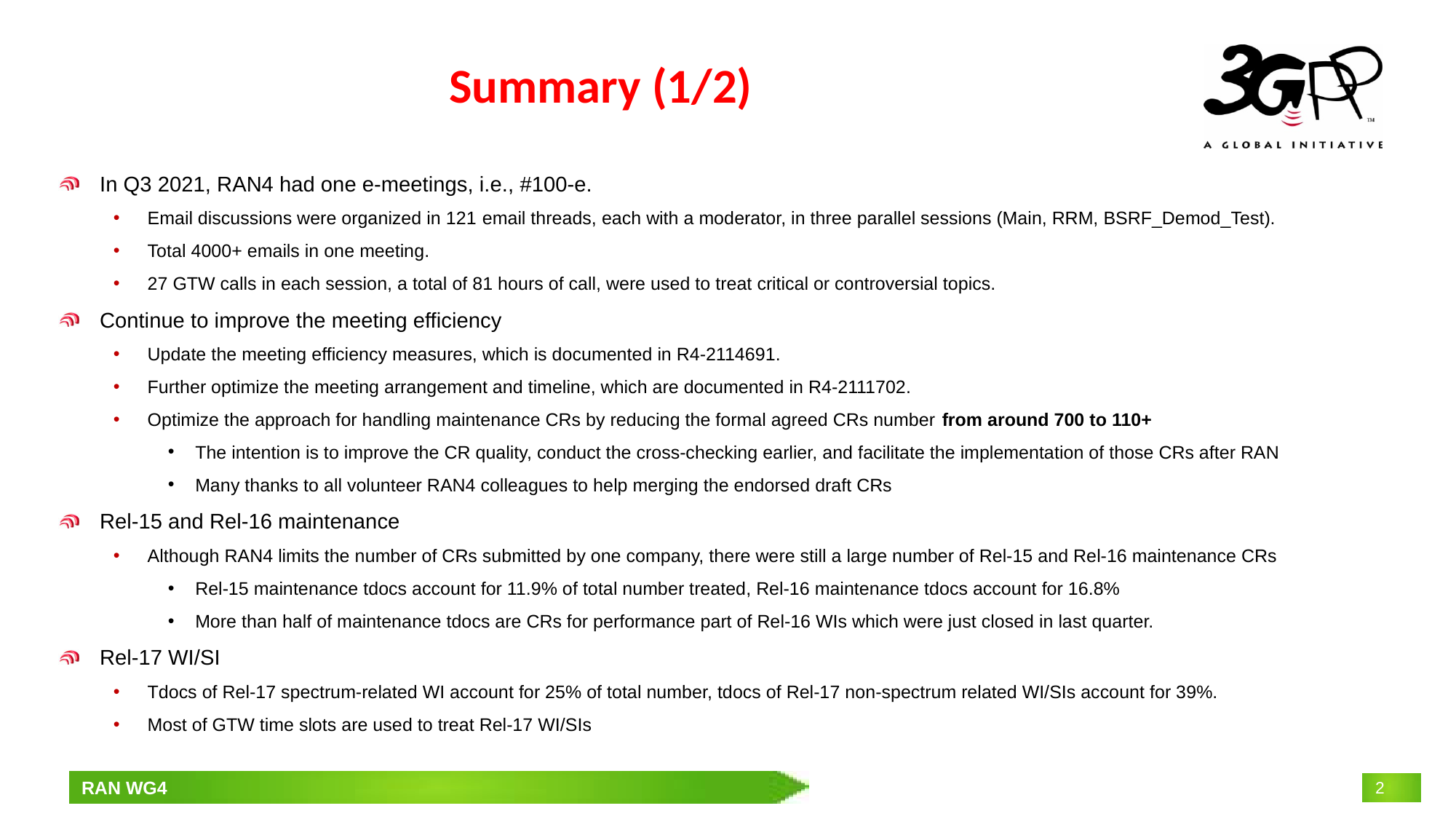

# Summary (1/2)
In Q3 2021, RAN4 had one e-meetings, i.e., #100-e.
Email discussions were organized in 121 email threads, each with a moderator, in three parallel sessions (Main, RRM, BSRF_Demod_Test).
Total 4000+ emails in one meeting.
27 GTW calls in each session, a total of 81 hours of call, were used to treat critical or controversial topics.
Continue to improve the meeting efficiency
Update the meeting efficiency measures, which is documented in R4-2114691.
Further optimize the meeting arrangement and timeline, which are documented in R4-2111702.
Optimize the approach for handling maintenance CRs by reducing the formal agreed CRs number from around 700 to 110+
The intention is to improve the CR quality, conduct the cross-checking earlier, and facilitate the implementation of those CRs after RAN
Many thanks to all volunteer RAN4 colleagues to help merging the endorsed draft CRs
Rel-15 and Rel-16 maintenance
Although RAN4 limits the number of CRs submitted by one company, there were still a large number of Rel-15 and Rel-16 maintenance CRs
Rel-15 maintenance tdocs account for 11.9% of total number treated, Rel-16 maintenance tdocs account for 16.8%
More than half of maintenance tdocs are CRs for performance part of Rel-16 WIs which were just closed in last quarter.
Rel-17 WI/SI
Tdocs of Rel-17 spectrum-related WI account for 25% of total number, tdocs of Rel-17 non-spectrum related WI/SIs account for 39%.
Most of GTW time slots are used to treat Rel-17 WI/SIs